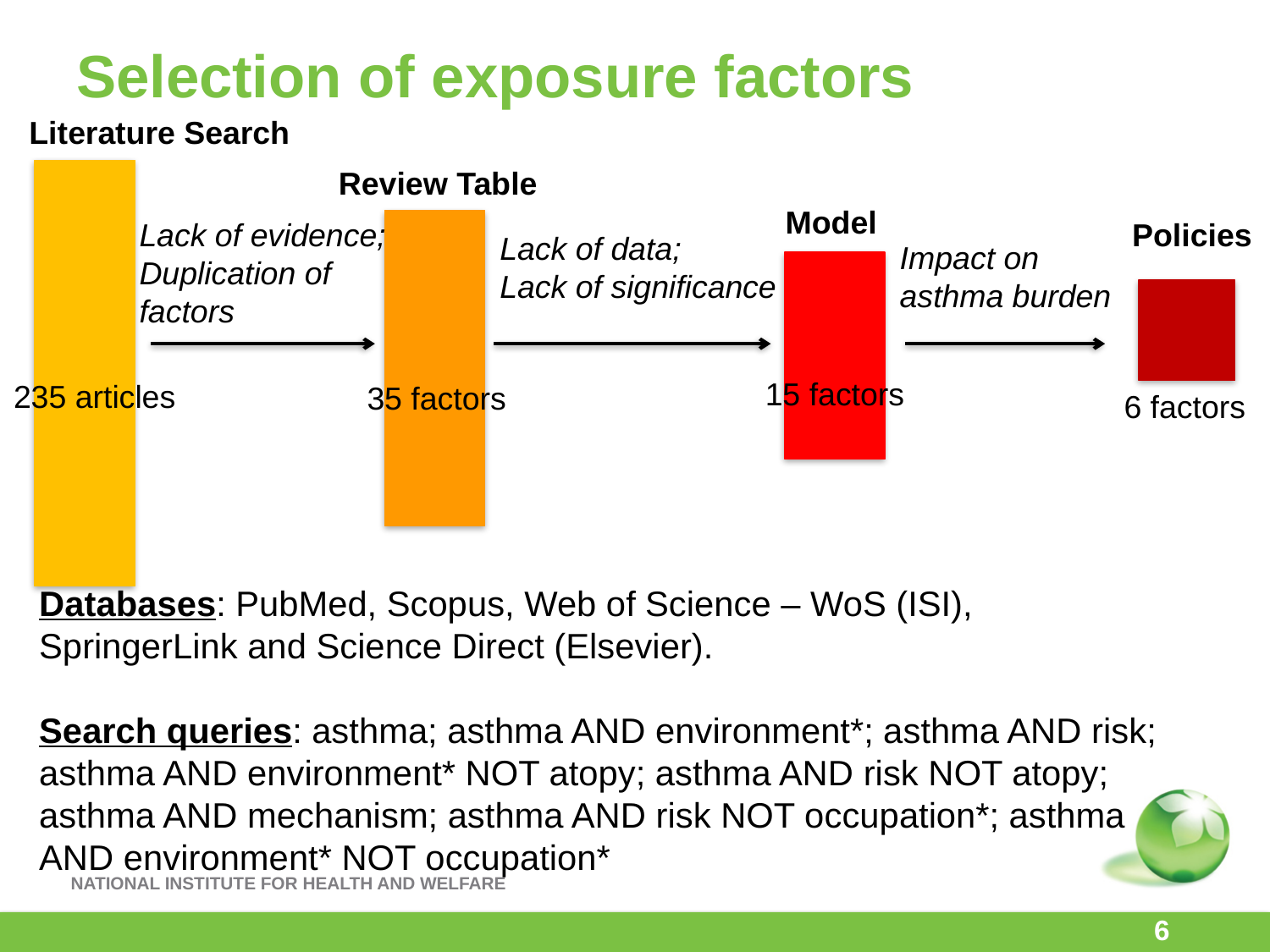

# Selection of exposure factors
Literature Search
Review Table

Model
Lack of evidence;
Duplication of
factors
Policies

Lack of data;
Lack of significance
Impact on
asthma burden

15 factors
235 articles
35 factors
6 factors
Databases: PubMed, Scopus, Web of Science – WoS (ISI),
SpringerLink and Science Direct (Elsevier).

Search queries: asthma; asthma AND environment*; asthma AND risk; asthma AND environment* NOT atopy; asthma AND risk NOT atopy; asthma AND mechanism; asthma AND risk NOT occupation*; asthma AND environment* NOT occupation*
6
6